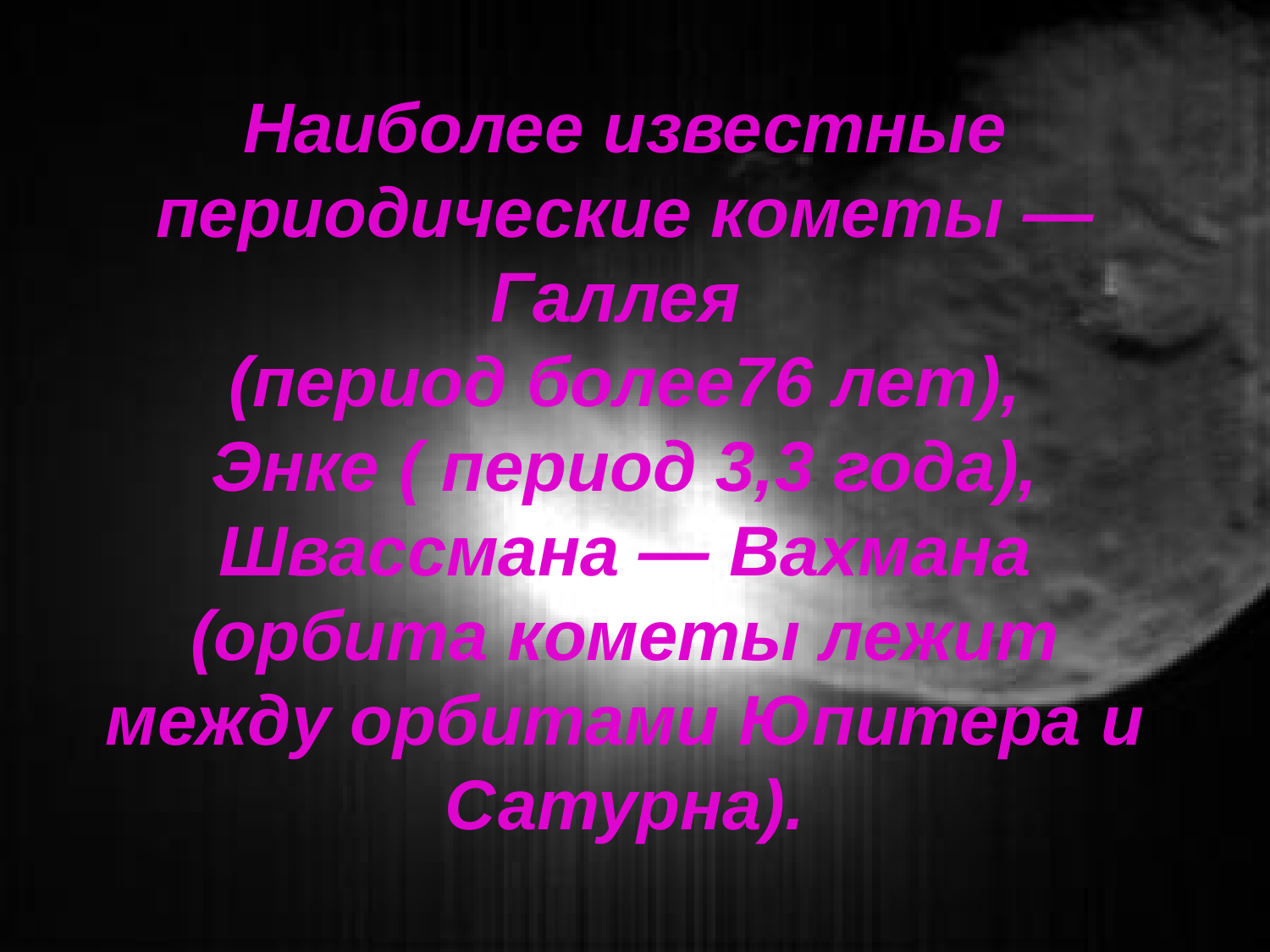

Наиболее известные периодические кометы — Галлея
(период более76 лет),
 Энке ( период 3,3 года),
Швассмана — Вахмана (орбита кометы лежит между орбитами Юпитера и Сатурна).